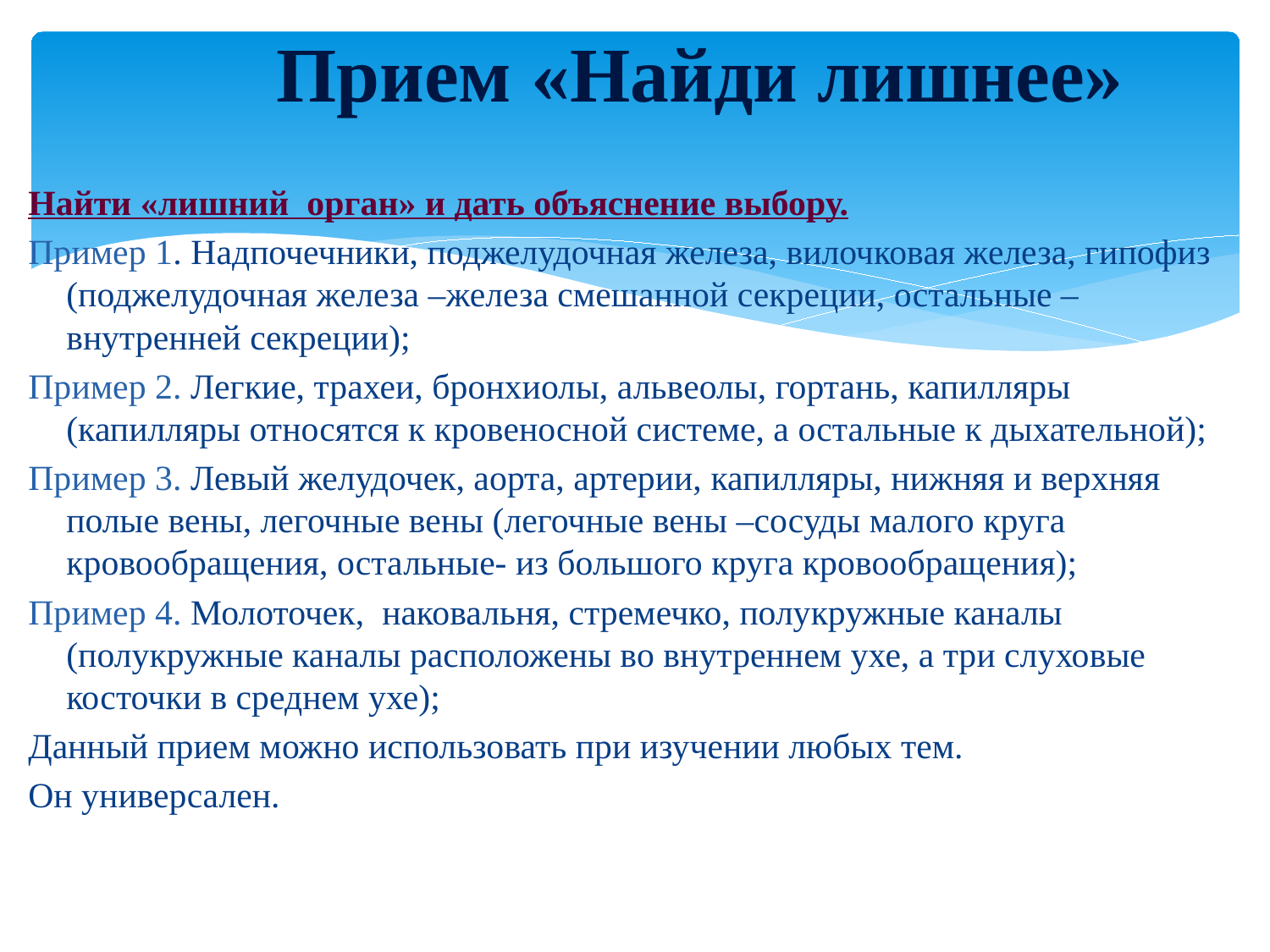

# Прием «Найди лишнее»
Найти «лишний  орган» и дать объяснение выбору.
Пример 1. Надпочечники, поджелудочная железа, вилочковая железа, гипофиз (поджелудочная железа –железа смешанной секреции, остальные – внутренней секреции);
Пример 2. Легкие, трахеи, бронхиолы, альвеолы, гортань, капилляры (капилляры относятся к кровеносной системе, а остальные к дыхательной);
Пример 3. Левый желудочек, аорта, артерии, капилляры, нижняя и верхняя полые вены, легочные вены (легочные вены –сосуды малого круга кровообращения, остальные- из большого круга кровообращения);
Пример 4. Молоточек,  наковальня, стремечко, полукружные каналы (полукружные каналы расположены во внутреннем ухе, а три слуховые косточки в среднем ухе);
Данный прием можно использовать при изучении любых тем.
Он универсален.